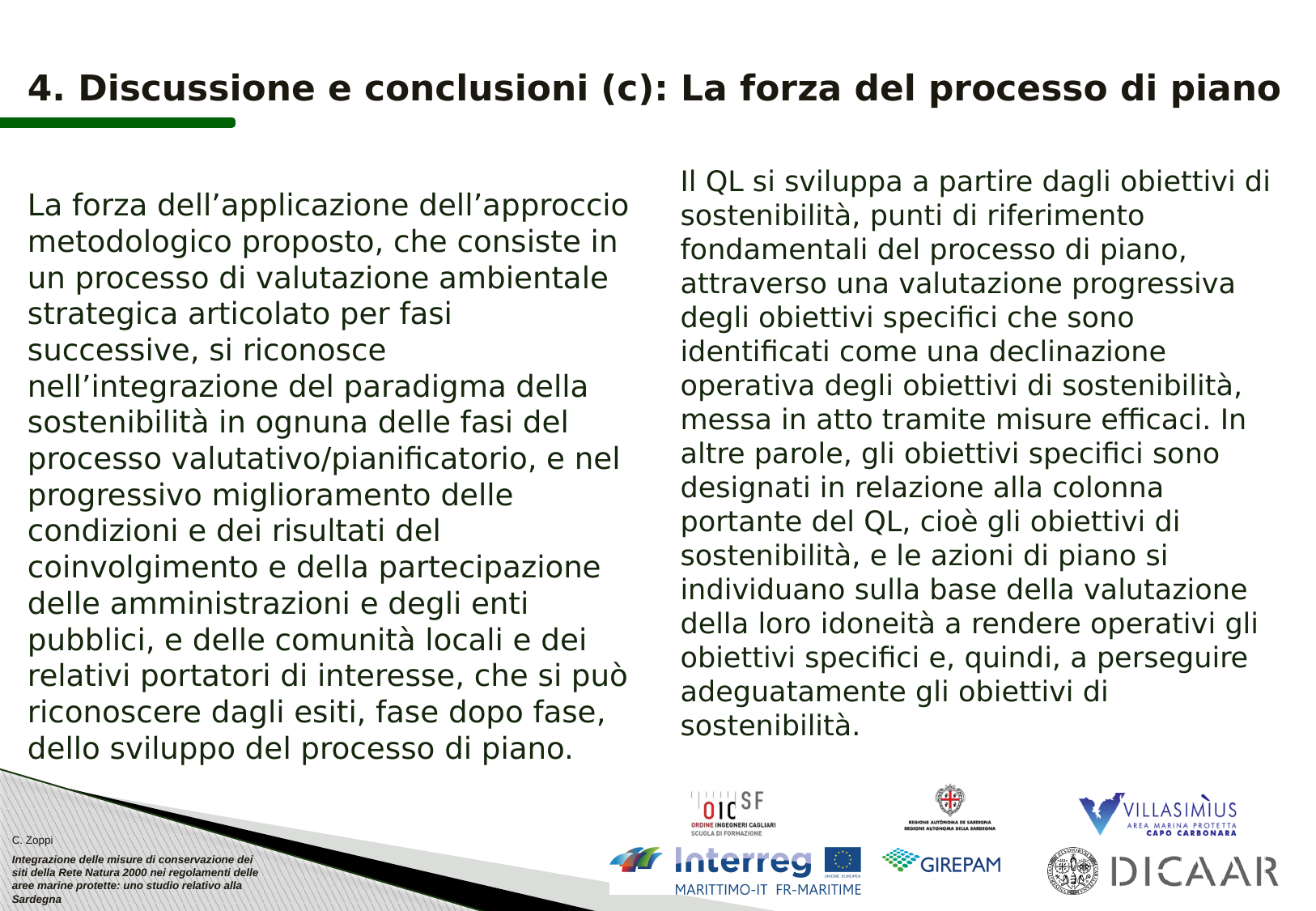

# 4. Discussione e conclusioni (c): La forza del processo di piano

Il QL si sviluppa a partire dagli obiettivi di sostenibilità, punti di riferimento fondamentali del processo di piano, attraverso una valutazione progressiva degli obiettivi specifici che sono identificati come una declinazione operativa degli obiettivi di sostenibilità, messa in atto tramite misure efficaci. In altre parole, gli obiettivi specifici sono designati in relazione alla colonna portante del QL, cioè gli obiettivi di sostenibilità, e le azioni di piano si individuano sulla base della valutazione della loro idoneità a rendere operativi gli obiettivi specifici e, quindi, a perseguire adeguatamente gli obiettivi di sostenibilità.
La forza dell’applicazione dell’approccio metodologico proposto, che consiste in un processo di valutazione ambientale strategica articolato per fasi successive, si riconosce nell’integrazione del paradigma della sostenibilità in ognuna delle fasi del processo valutativo/pianificatorio, e nel progressivo miglioramento delle condizioni e dei risultati del coinvolgimento e della partecipazione delle amministrazioni e degli enti pubblici, e delle comunità locali e dei relativi portatori di interesse, che si può riconoscere dagli esiti, fase dopo fase, dello sviluppo del processo di piano.